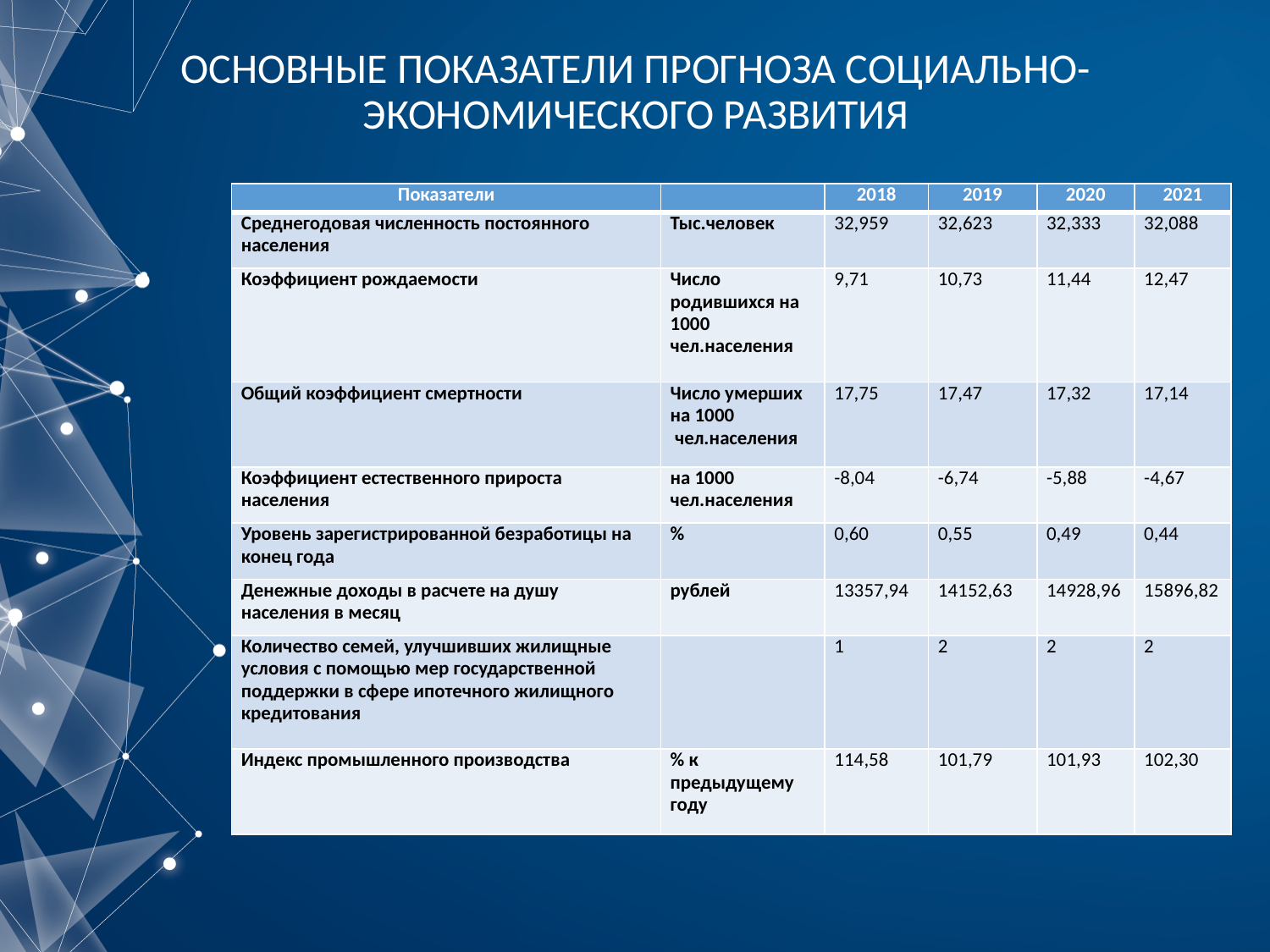

# ОСНОВНЫЕ ПОКАЗАТЕЛИ ПРОГНОЗА СОЦИАЛЬНО-ЭКОНОМИЧЕСКОГО РАЗВИТИЯ
| Показатели |  | 2018 | 2019 | 2020 | 2021 |
| --- | --- | --- | --- | --- | --- |
| Среднегодовая численность постоянного населения | Тыс.человек | 32,959 | 32,623 | 32,333 | 32,088 |
| Коэффициент рождаемости | Число родившихся на 1000 чел.населения | 9,71 | 10,73 | 11,44 | 12,47 |
| Общий коэффициент смертности | Число умерших на 1000 чел.населения | 17,75 | 17,47 | 17,32 | 17,14 |
| Коэффициент естественного прироста населения | на 1000 чел.населения | -8,04 | -6,74 | -5,88 | -4,67 |
| Уровень зарегистрированной безработицы на конец года | % | 0,60 | 0,55 | 0,49 | 0,44 |
| Денежные доходы в расчете на душу населения в месяц | рублей | 13357,94 | 14152,63 | 14928,96 | 15896,82 |
| Количество семей, улучшивших жилищные условия с помощью мер государственной поддержки в сфере ипотечного жилищного кредитования |  | 1 | 2 | 2 | 2 |
| Индекс промышленного производства | % к предыдущему году | 114,58 | 101,79 | 101,93 | 102,30 |